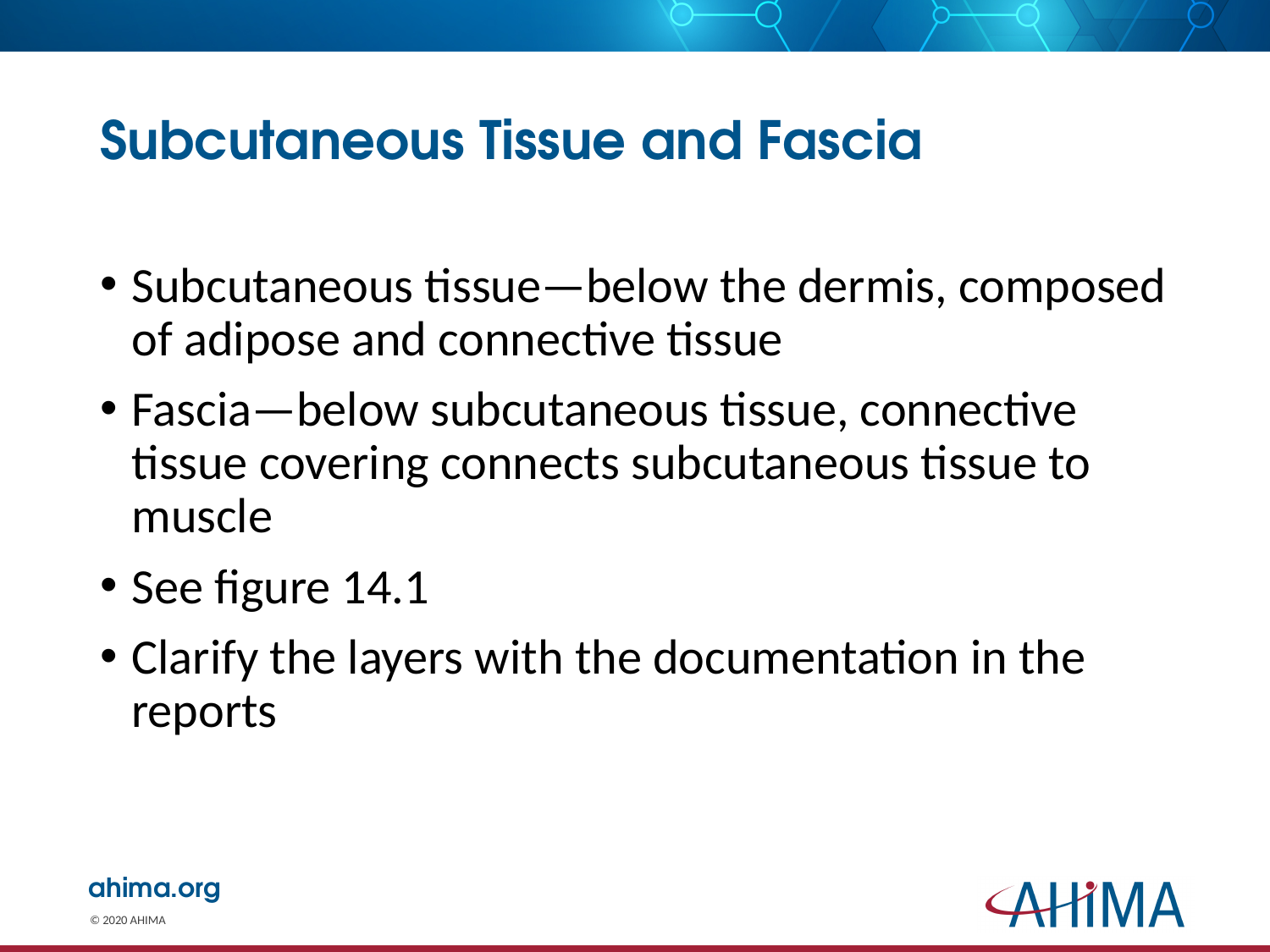

# Subcutaneous Tissue and Fascia
Subcutaneous tissue—below the dermis, composed of adipose and connective tissue
Fascia—below subcutaneous tissue, connective tissue covering connects subcutaneous tissue to muscle
See figure 14.1
Clarify the layers with the documentation in the reports